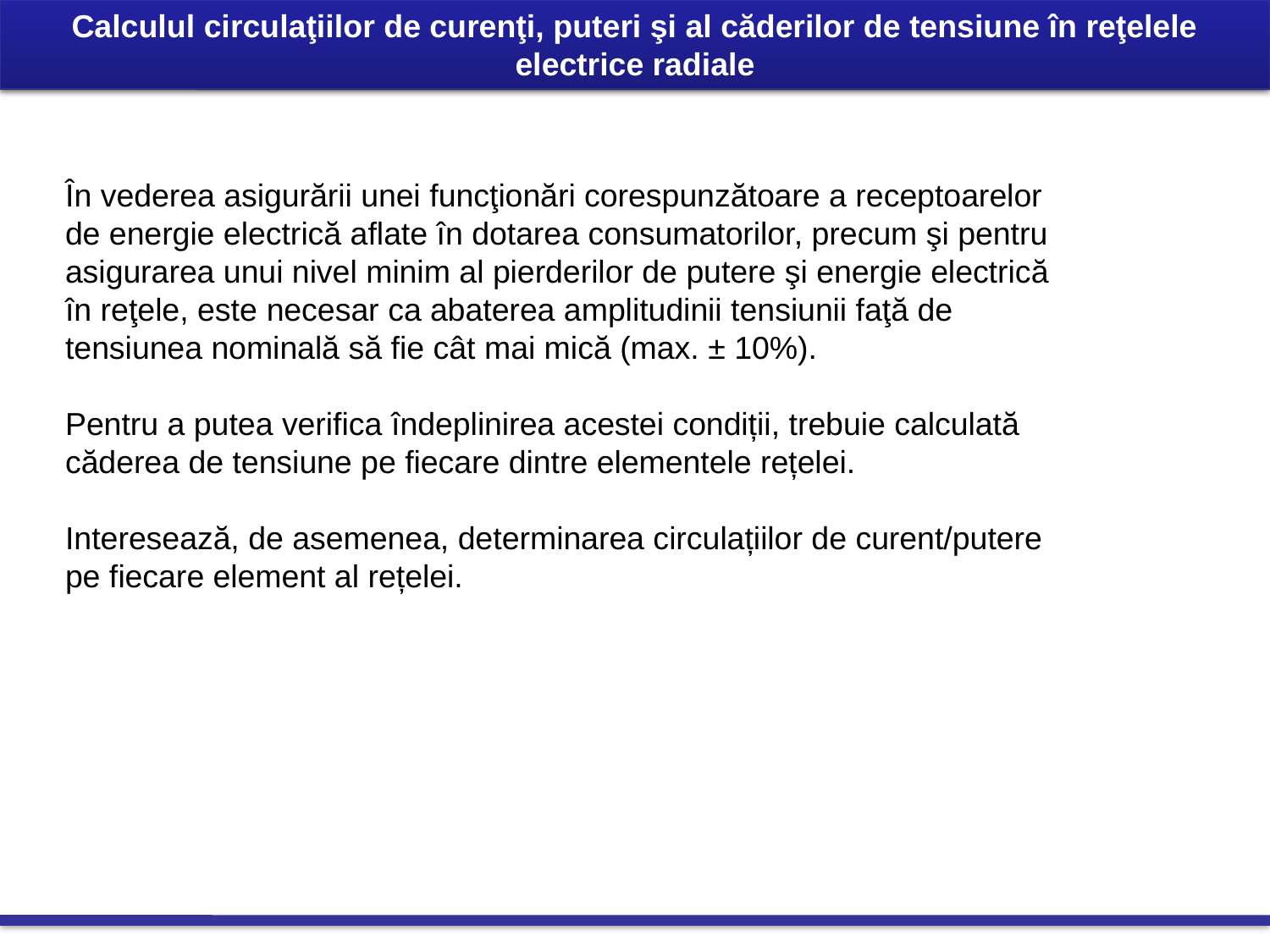

Calculul circulaţiilor de curenţi, puteri şi al căderilor de tensiune în reţelele electrice radiale

În vederea asigurării unei funcţionări corespunzătoare a receptoarelor de energie electrică aflate în dotarea consumatorilor, precum şi pentru asigurarea unui nivel minim al pierderilor de putere şi energie electrică în reţele, este necesar ca abaterea amplitudinii tensiunii faţă de tensiunea nominală să fie cât mai mică (max. ± 10%).

Pentru a putea verifica îndeplinirea acestei condiții, trebuie calculată căderea de tensiune pe fiecare dintre elementele rețelei.

Interesează, de asemenea, determinarea circulațiilor de curent/putere pe fiecare element al rețelei.